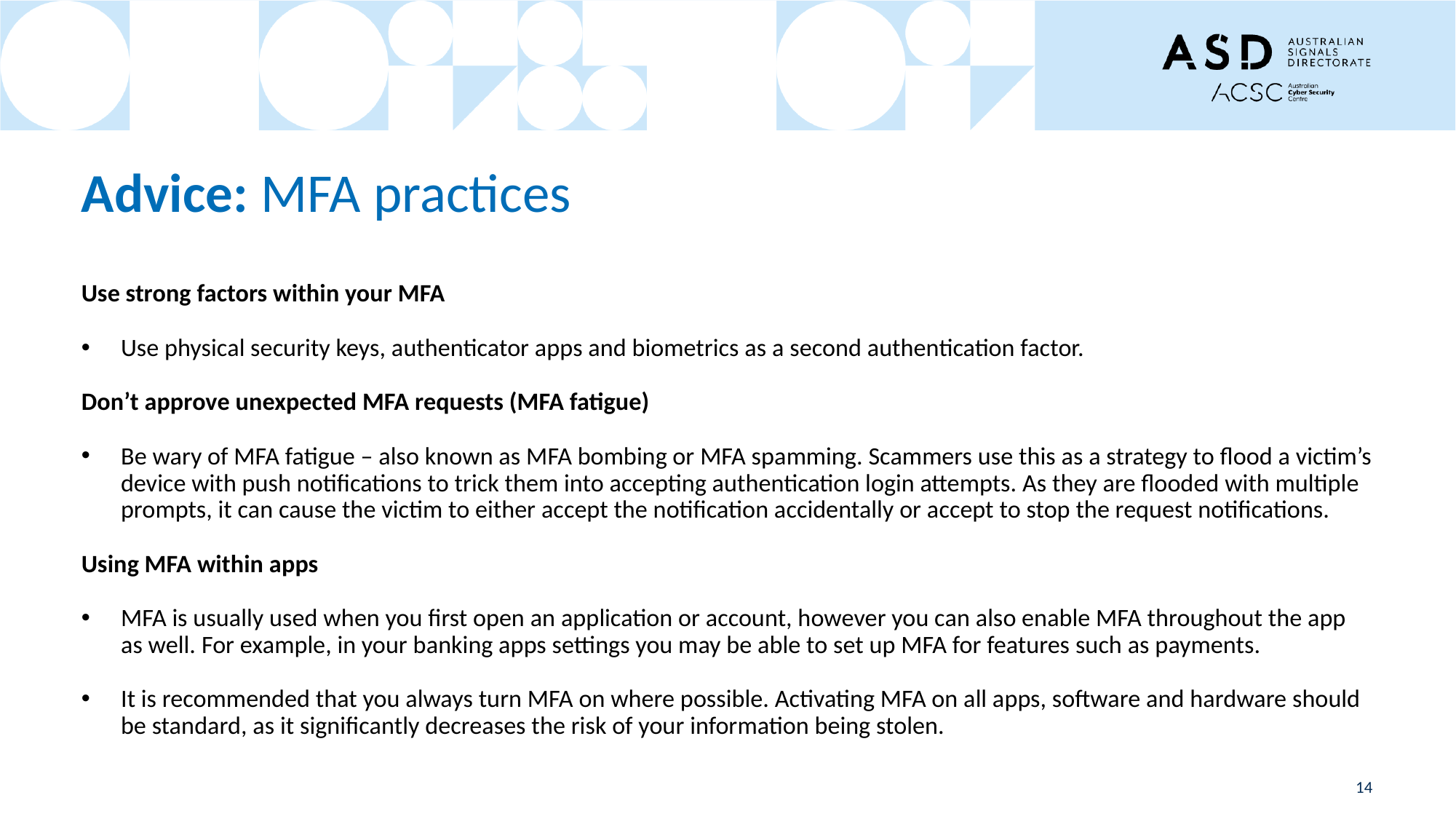

# Advice: MFA practices
Use strong factors within your MFA
Use physical security keys, authenticator apps and biometrics as a second authentication factor.
Don’t approve unexpected MFA requests (MFA fatigue)
Be wary of MFA fatigue – also known as MFA bombing or MFA spamming. Scammers use this as a strategy to flood a victim’s device with push notifications to trick them into accepting authentication login attempts. As they are flooded with multiple prompts, it can cause the victim to either accept the notification accidentally or accept to stop the request notifications.
Using MFA within apps
MFA is usually used when you first open an application or account, however you can also enable MFA throughout the app as well. For example, in your banking apps settings you may be able to set up MFA for features such as payments.
It is recommended that you always turn MFA on where possible. Activating MFA on all apps, software and hardware should be standard, as it significantly decreases the risk of your information being stolen.
14